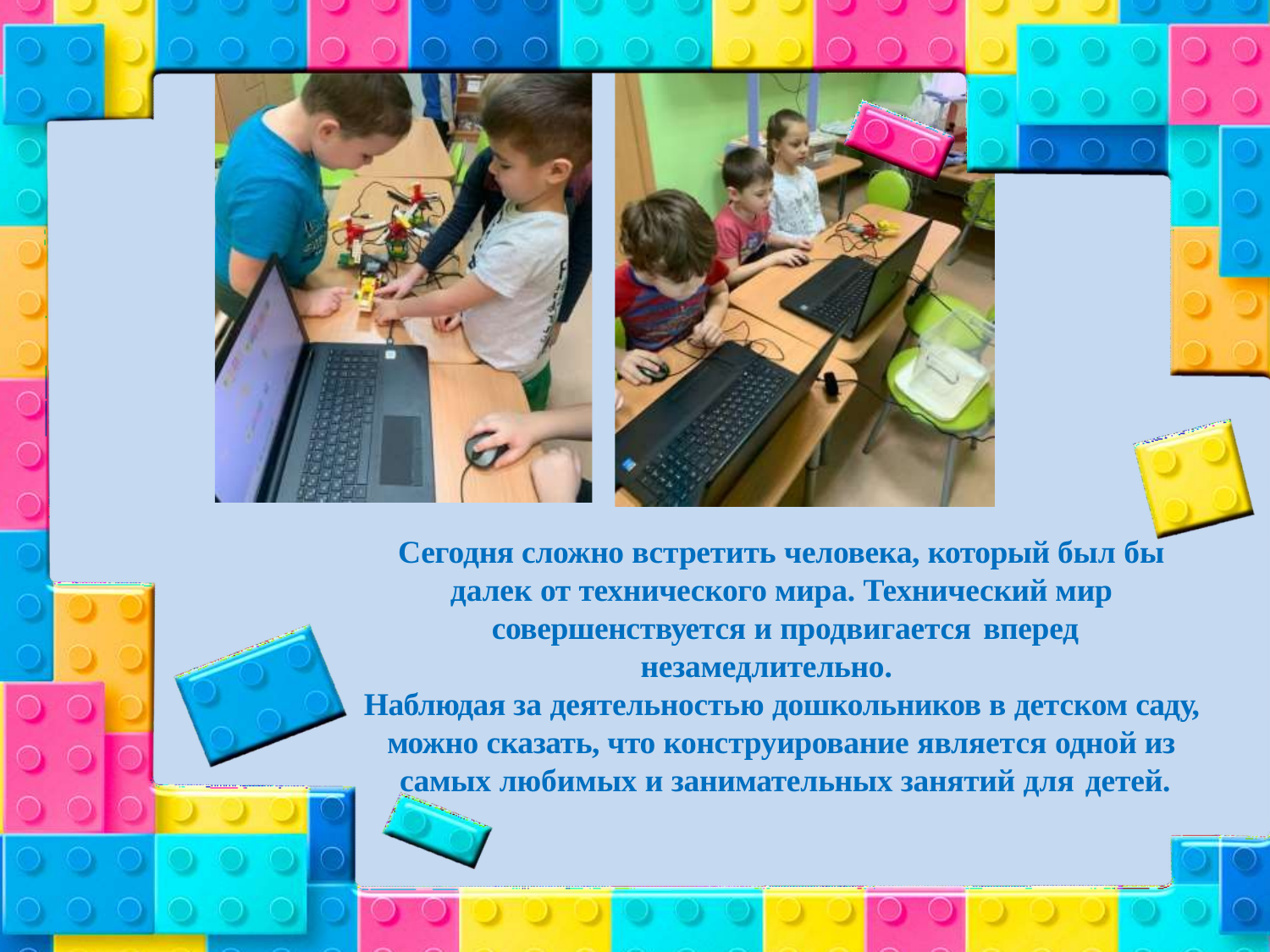

Сегодня сложно встретить человека, который был бы  далек от технического мира. Технический мир  совершенствуется и продвигается вперед
незамедлительно.
Наблюдая за деятельностью дошкольников в детском саду,  можно сказать, что конструирование является одной из  самых любимых и занимательных занятий для детей.